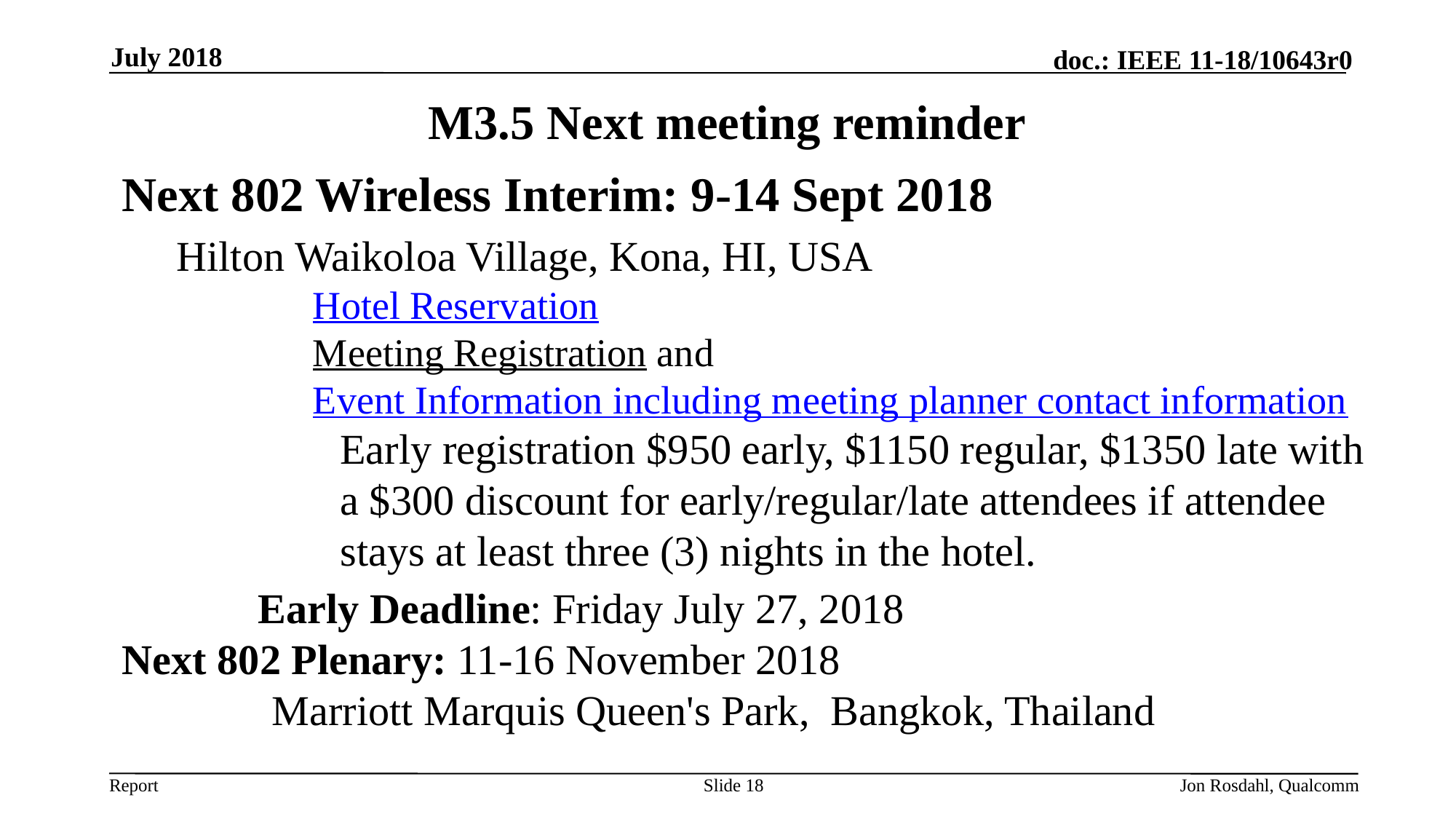

July 2018
# M3.5 Next meeting reminder
Next 802 Wireless Interim: 9-14 Sept 2018
Hilton Waikoloa Village, Kona, HI, USA
Hotel Reservation
Meeting Registration and
Event Information including meeting planner contact information
Early registration $950 early, $1150 regular, $1350 late with a $300 discount for early/regular/late attendees if attendee stays at least three (3) nights in the hotel.
Early Deadline: Friday July 27, 2018
Next 802 Plenary: 11-16 November 2018
Marriott Marquis Queen's Park,  Bangkok, Thailand

Slide 18
Jon Rosdahl, Qualcomm